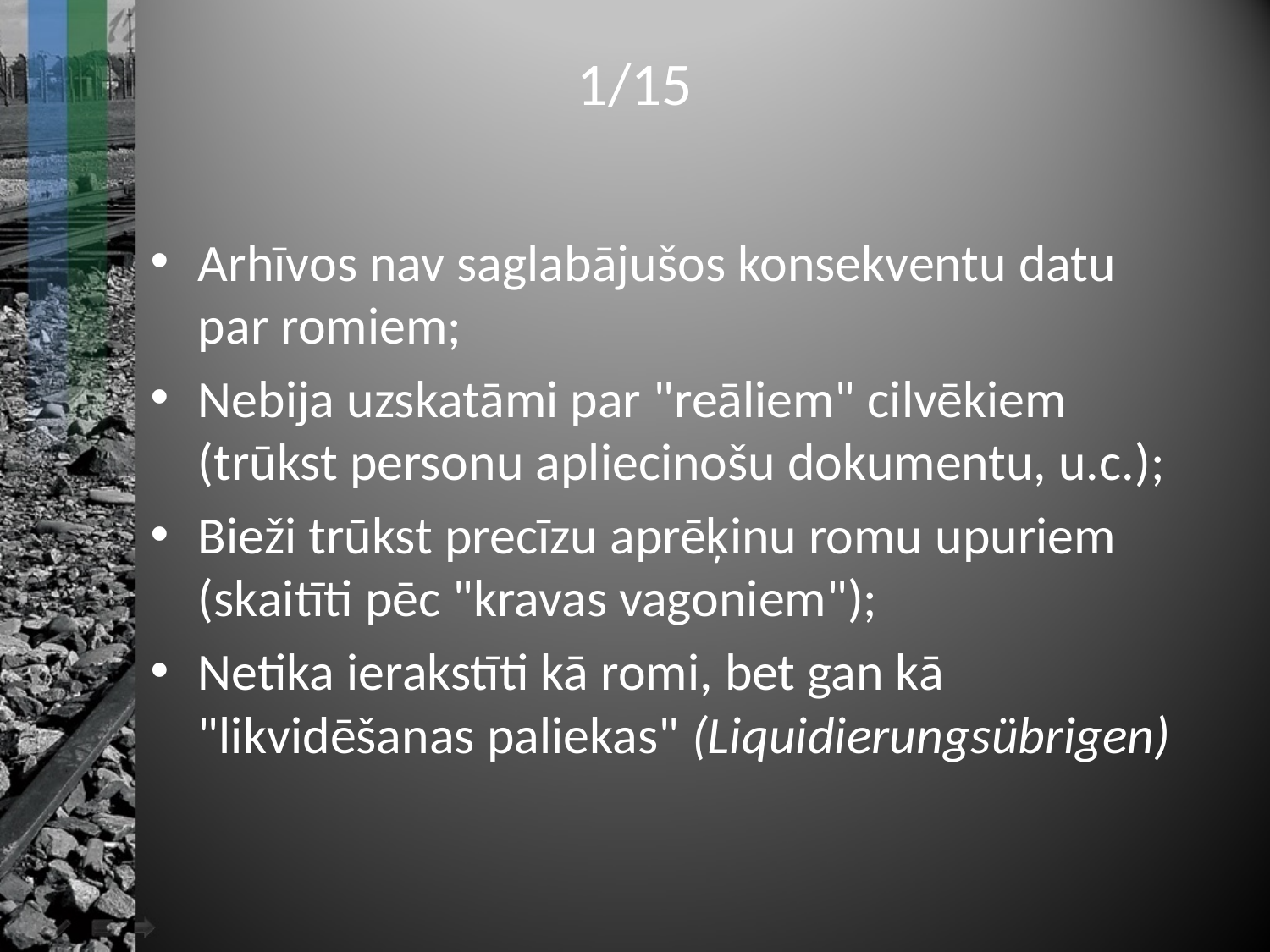

# 1/15
Arhīvos nav saglabājušos konsekventu datu par romiem;
Nebija uzskatāmi par "reāliem" cilvēkiem (trūkst personu apliecinošu dokumentu, u.c.);
Bieži trūkst precīzu aprēķinu romu upuriem (skaitīti pēc "kravas vagoniem");
Netika ierakstīti kā romi, bet gan kā "likvidēšanas paliekas" (Liquidierungsübrigen)